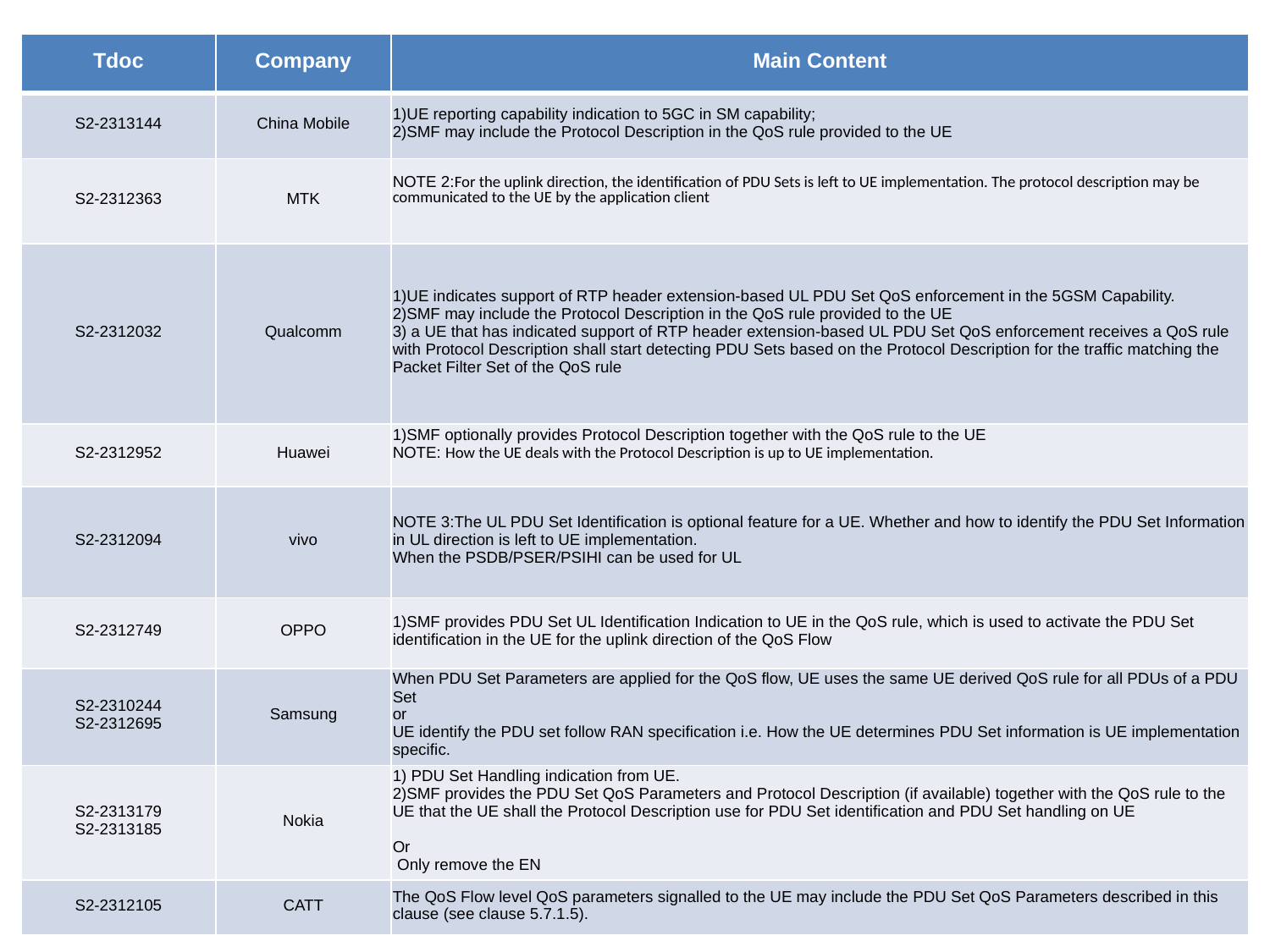

| Tdoc | Company | Main Content |
| --- | --- | --- |
| S2-2313144 | China Mobile | 1)UE reporting capability indication to 5GC in SM capability; 2)SMF may include the Protocol Description in the QoS rule provided to the UE |
| S2-2312363 | MTK | NOTE 2:For the uplink direction, the identification of PDU Sets is left to UE implementation. The protocol description may be communicated to the UE by the application client |
| S2-2312032 | Qualcomm | 1)UE indicates support of RTP header extension-based UL PDU Set QoS enforcement in the 5GSM Capability. 2)SMF may include the Protocol Description in the QoS rule provided to the UE 3) a UE that has indicated support of RTP header extension-based UL PDU Set QoS enforcement receives a QoS rule with Protocol Description shall start detecting PDU Sets based on the Protocol Description for the traffic matching the Packet Filter Set of the QoS rule |
| S2-2312952 | Huawei | 1)SMF optionally provides Protocol Description together with the QoS rule to the UE NOTE: How the UE deals with the Protocol Description is up to UE implementation. |
| S2-2312094 | vivo | NOTE 3:The UL PDU Set Identification is optional feature for a UE. Whether and how to identify the PDU Set Information in UL direction is left to UE implementation. When the PSDB/PSER/PSIHI can be used for UL |
| S2-2312749 | OPPO | 1)SMF provides PDU Set UL Identification Indication to UE in the QoS rule, which is used to activate the PDU Set identification in the UE for the uplink direction of the QoS Flow |
| S2-2310244 S2-2312695 | Samsung | When PDU Set Parameters are applied for the QoS flow, UE uses the same UE derived QoS rule for all PDUs of a PDU Set or UE identify the PDU set follow RAN specification i.e. How the UE determines PDU Set information is UE implementation specific. |
| S2-2313179 S2-2313185 | Nokia | 1) PDU Set Handling indication from UE. 2)SMF provides the PDU Set QoS Parameters and Protocol Description (if available) together with the QoS rule to the UE that the UE shall the Protocol Description use for PDU Set identification and PDU Set handling on UE Or Only remove the EN |
| S2-2312105 | CATT | The QoS Flow level QoS parameters signalled to the UE may include the PDU Set QoS Parameters described in this clause (see clause 5.7.1.5). |